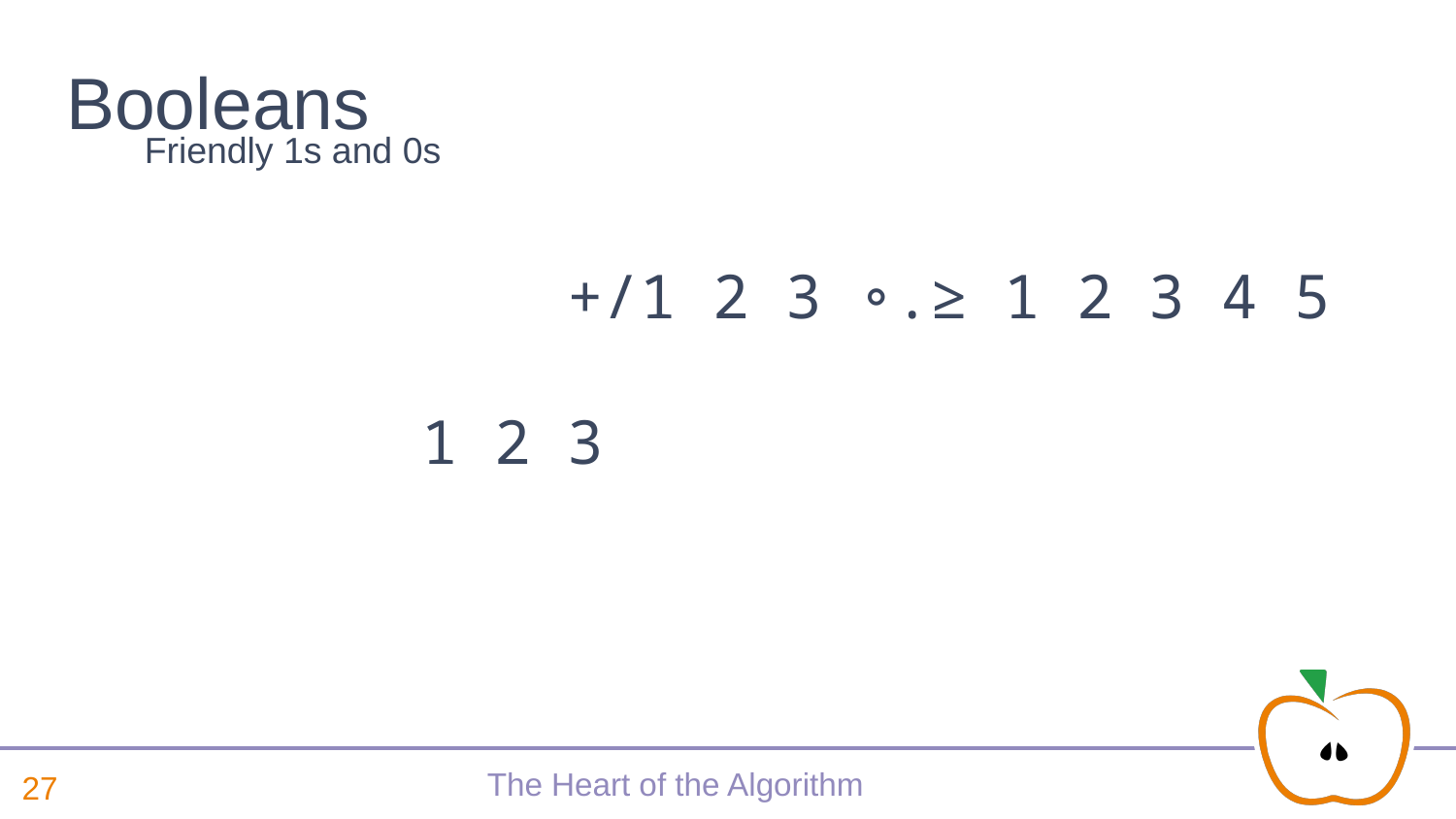

# Booleans
Friendly 1s and 0s

    +/1 2 3 ∘.≥ 1 2 3 4 5

1 2 3